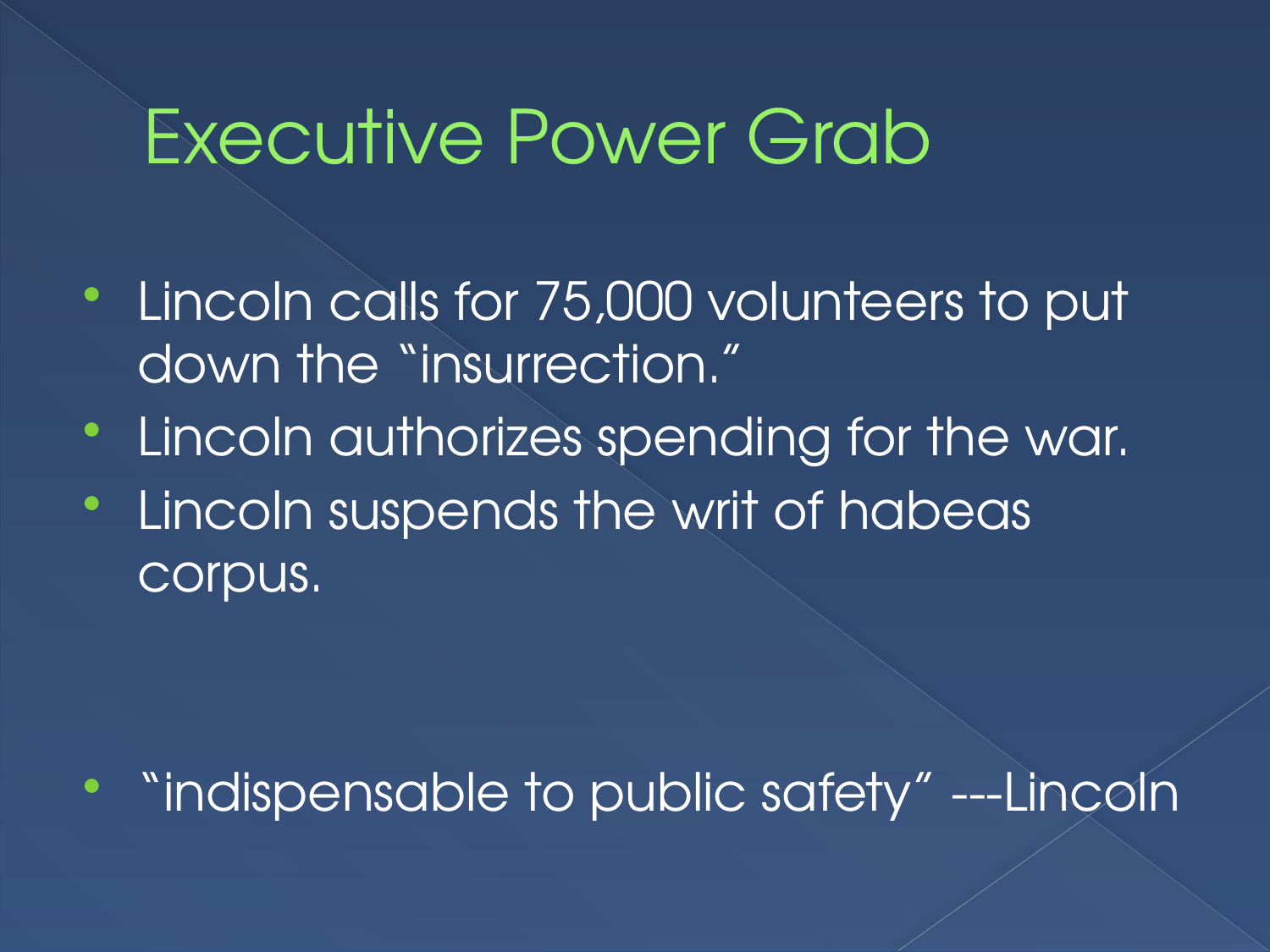

# Executive Power Grab
Lincoln calls for 75,000 volunteers to put down the “insurrection.”
Lincoln authorizes spending for the war.
Lincoln suspends the writ of habeas corpus.

“indispensable to public safety” ---Lincoln